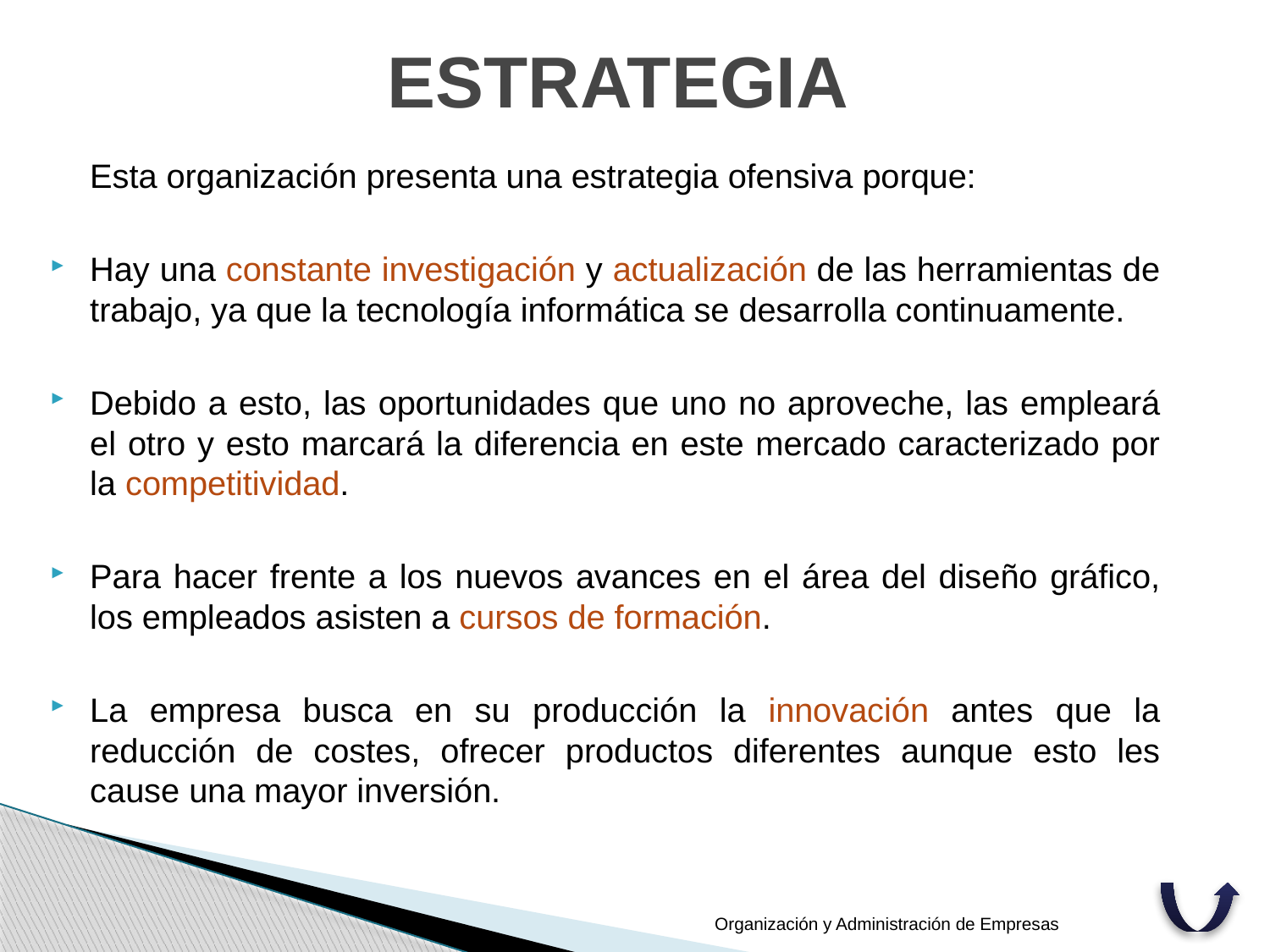

# ESTRATEGIA
	Esta organización presenta una estrategia ofensiva porque:

Hay una constante investigación y actualización de las herramientas de trabajo, ya que la tecnología informática se desarrolla continuamente.

Debido a esto, las oportunidades que uno no aproveche, las empleará el otro y esto marcará la diferencia en este mercado caracterizado por la competitividad.

Para hacer frente a los nuevos avances en el área del diseño gráfico, los empleados asisten a cursos de formación.

La empresa busca en su producción la innovación antes que la reducción de costes, ofrecer productos diferentes aunque esto les cause una mayor inversión.

Organización y Administración de Empresas